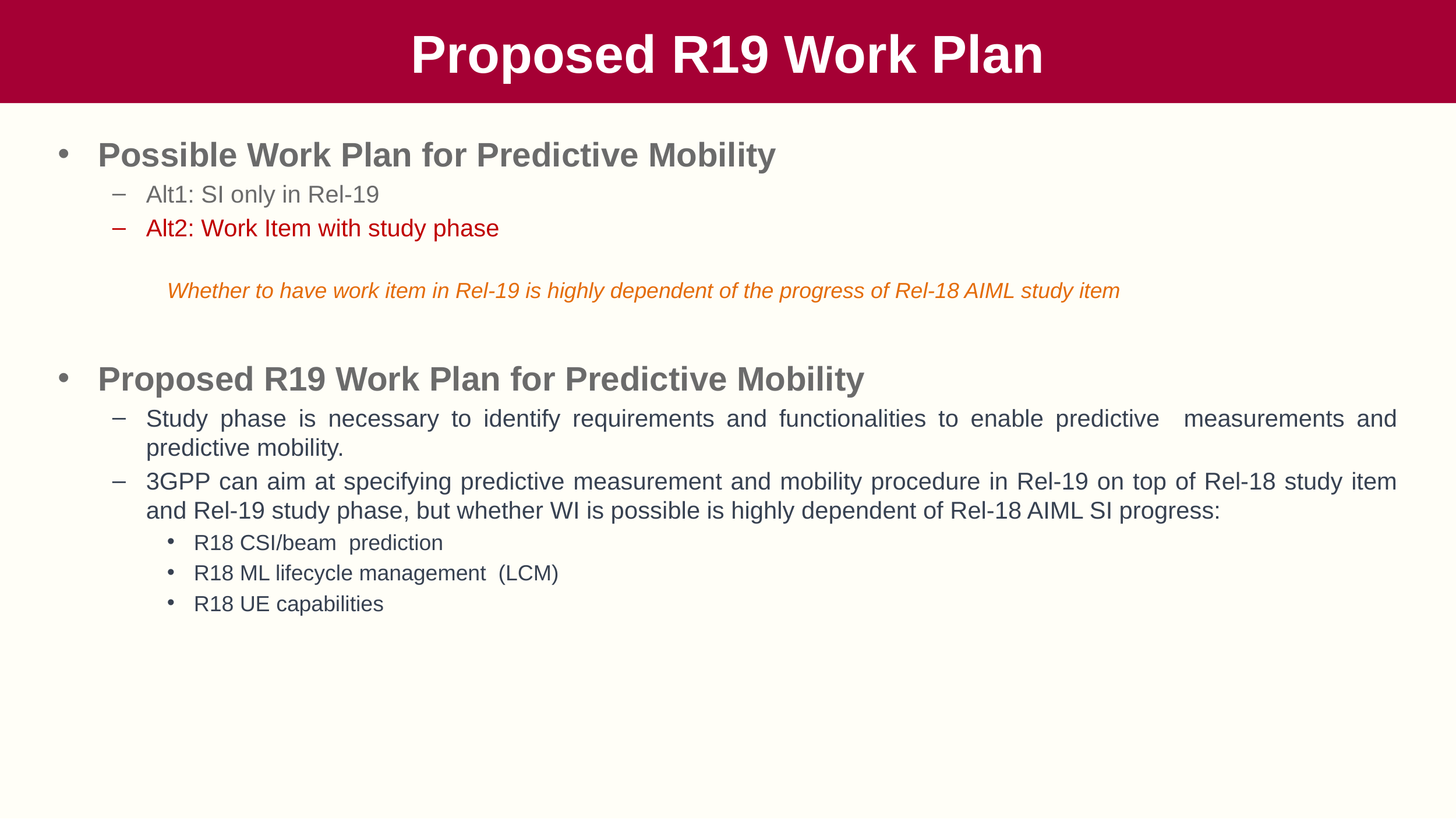

# Proposed R19 Work Plan
Possible Work Plan for Predictive Mobility
Alt1: SI only in Rel-19
Alt2: Work Item with study phase

Whether to have work item in Rel-19 is highly dependent of the progress of Rel-18 AIML study item

Proposed R19 Work Plan for Predictive Mobility
Study phase is necessary to identify requirements and functionalities to enable predictive  measurements and predictive mobility.
3GPP can aim at specifying predictive measurement and mobility procedure in Rel-19 on top of Rel-18 study item and Rel-19 study phase, but whether WI is possible is highly dependent of Rel-18 AIML SI progress:
R18 CSI/beam  prediction
R18 ML lifecycle management  (LCM)
R18 UE capabilities